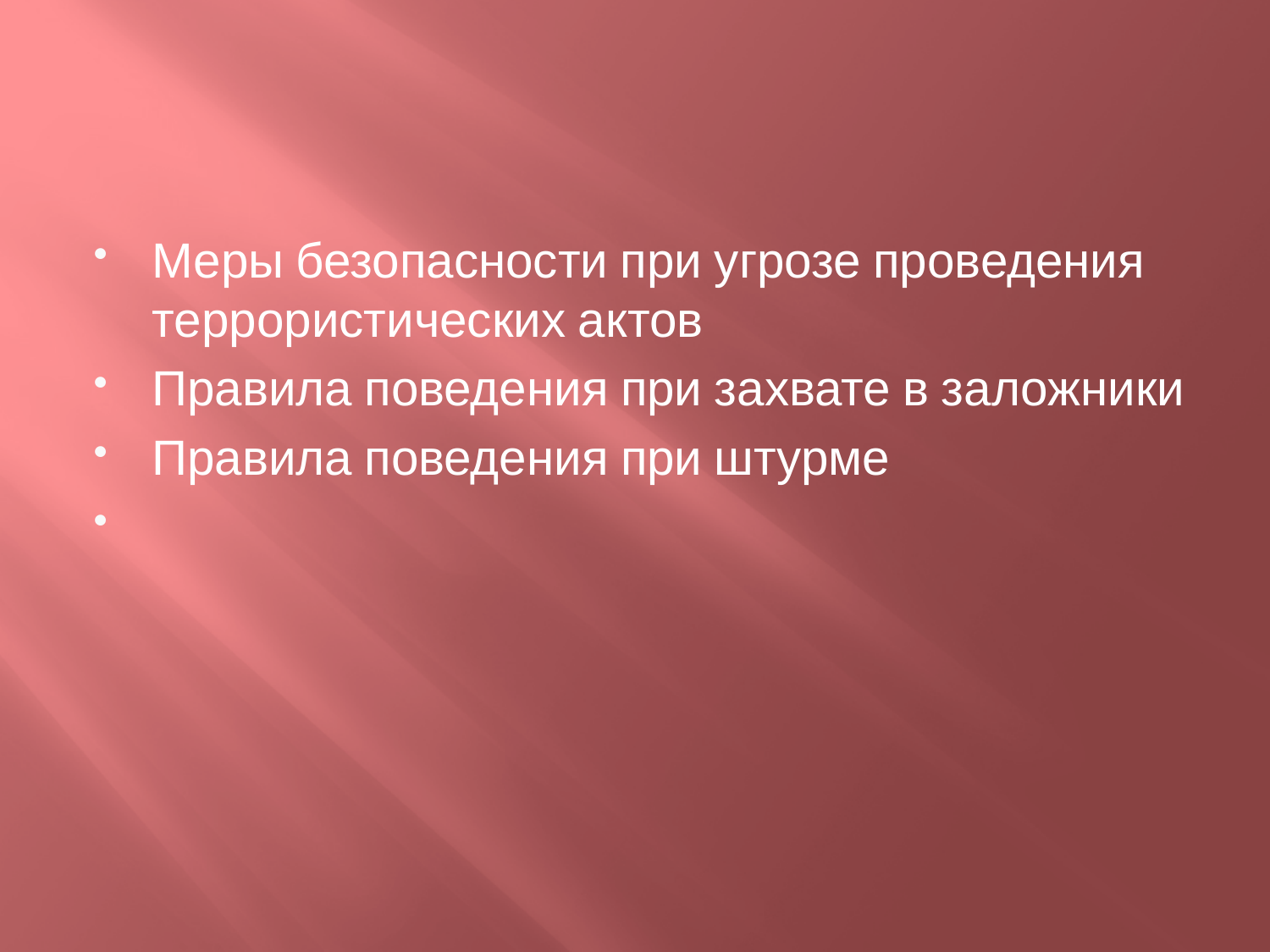

#
Меры безопасности при угрозе проведения террористических актов
Правила поведения при захвате в заложники
Правила поведения при штурме